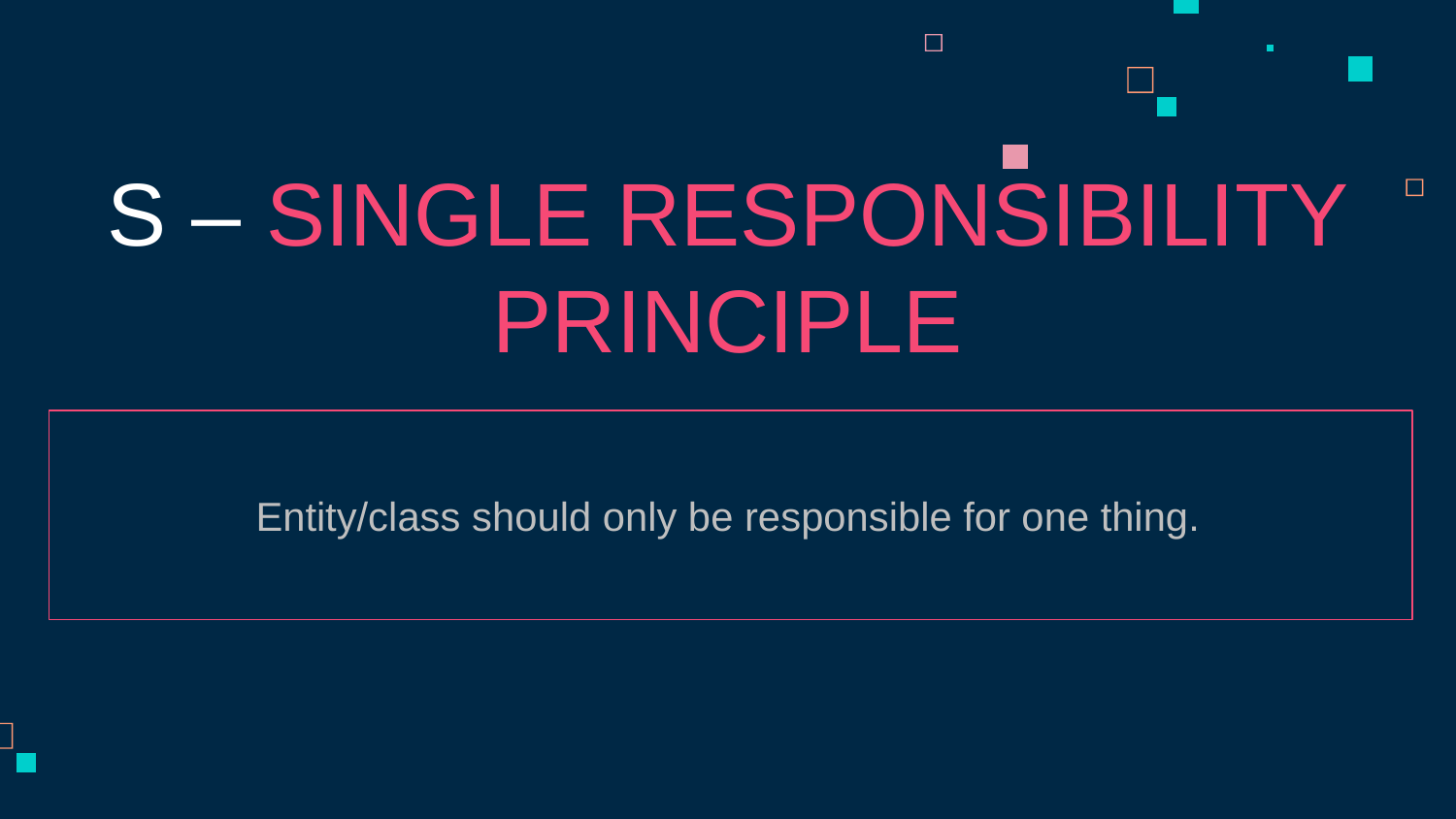

S – SINGLE RESPONSIBILITY PRINCIPLE

Entity/class should only be responsible for one thing.